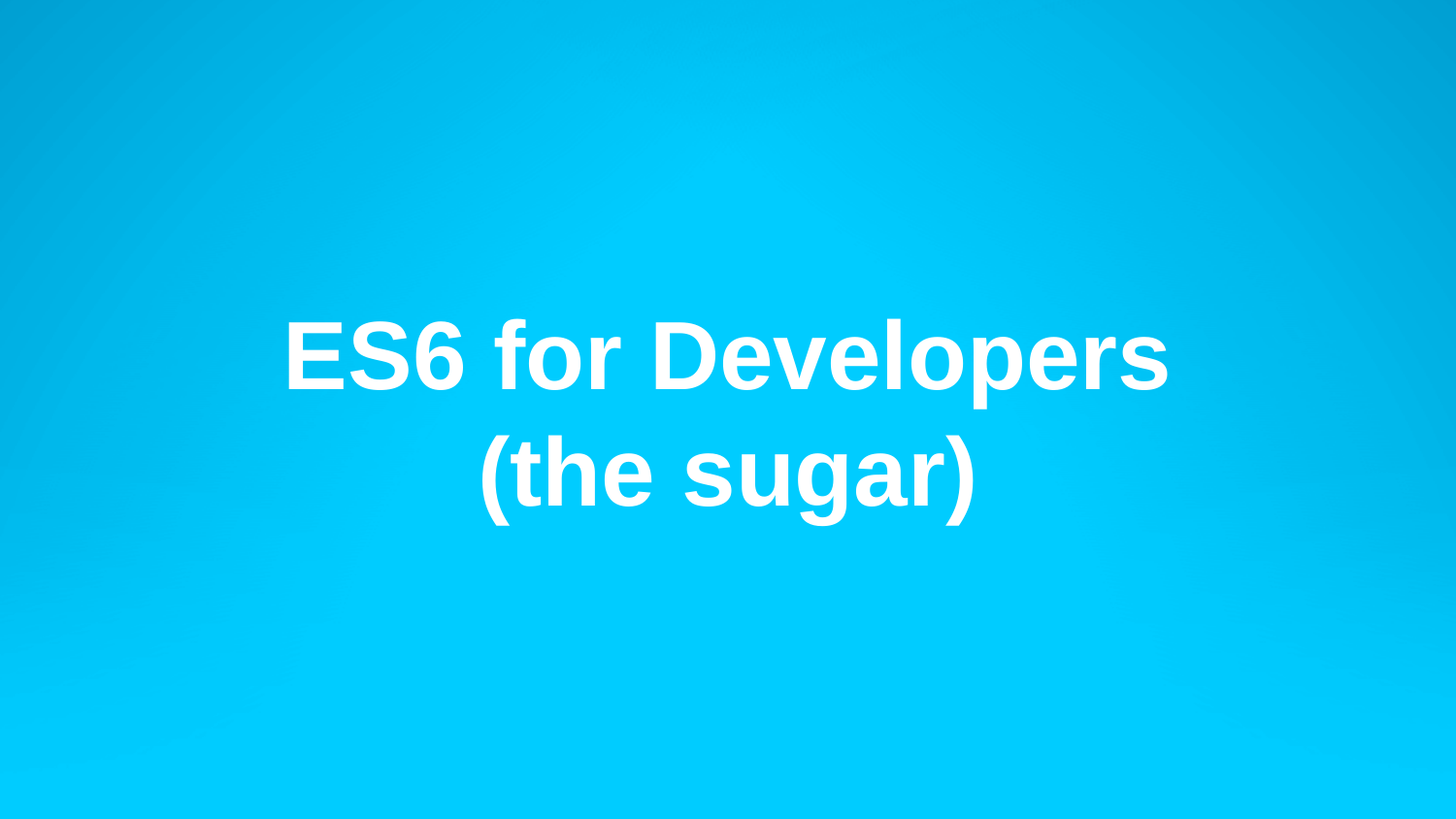

# ES6 for Developers (the sugar)
9